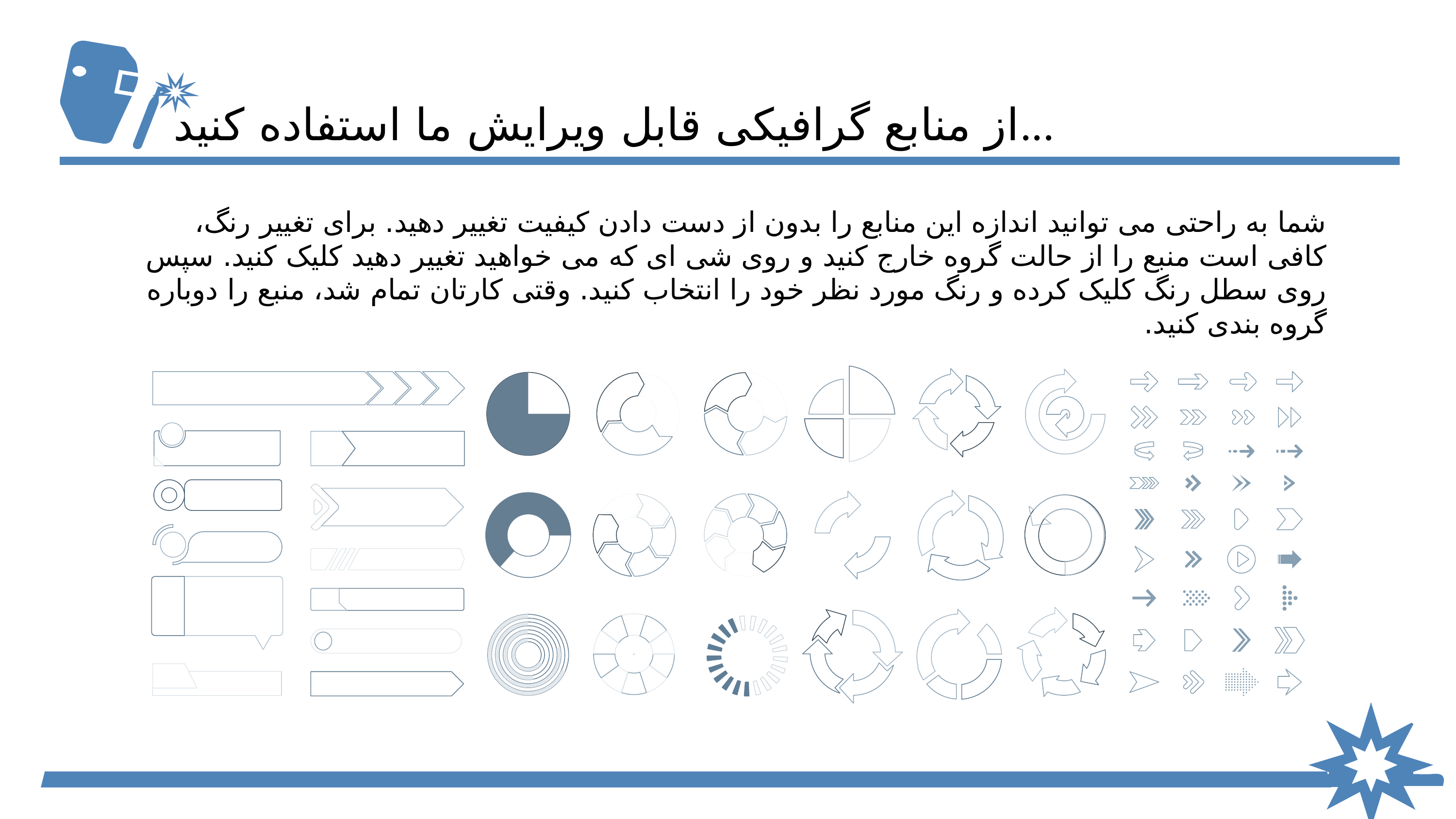

از منابع گرافیکی قابل ویرایش ما استفاده کنید...

شما به راحتی می توانید اندازه این منابع را بدون از دست دادن کیفیت تغییر دهید. برای تغییر رنگ، کافی است منبع را از حالت گروه خارج کنید و روی شی ای که می خواهید تغییر دهید کلیک کنید. سپس روی سطل رنگ کلیک کرده و رنگ مورد نظر خود را انتخاب کنید. وقتی کارتان تمام شد، منبع را دوباره گروه بندی کنید.

It’s the farthest planet from the Sun